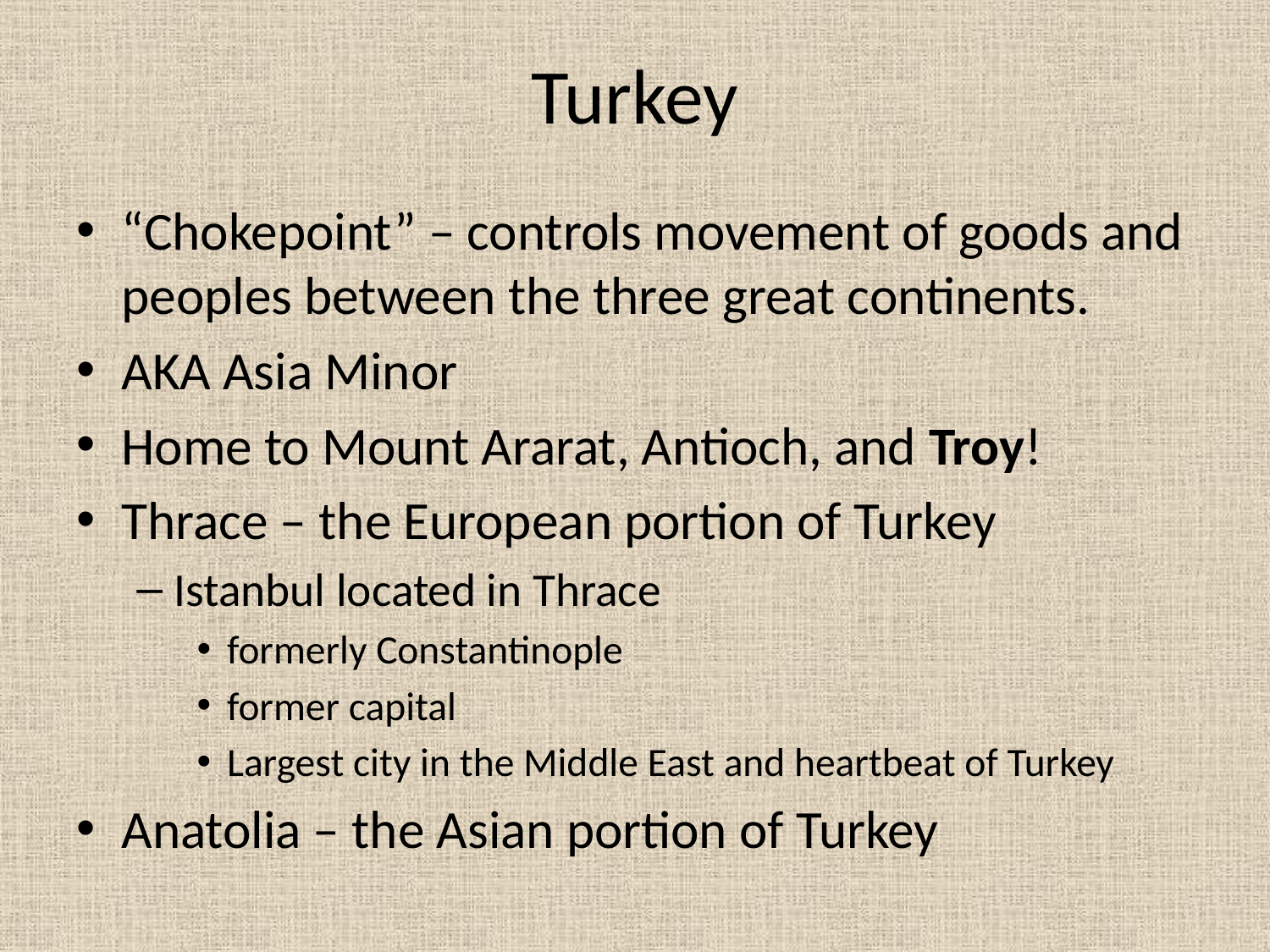

# Turkey
“Chokepoint” – controls movement of goods and peoples between the three great continents.
AKA Asia Minor
Home to Mount Ararat, Antioch, and Troy!
Thrace – the European portion of Turkey
Istanbul located in Thrace
formerly Constantinople
former capital
Largest city in the Middle East and heartbeat of Turkey
Anatolia – the Asian portion of Turkey